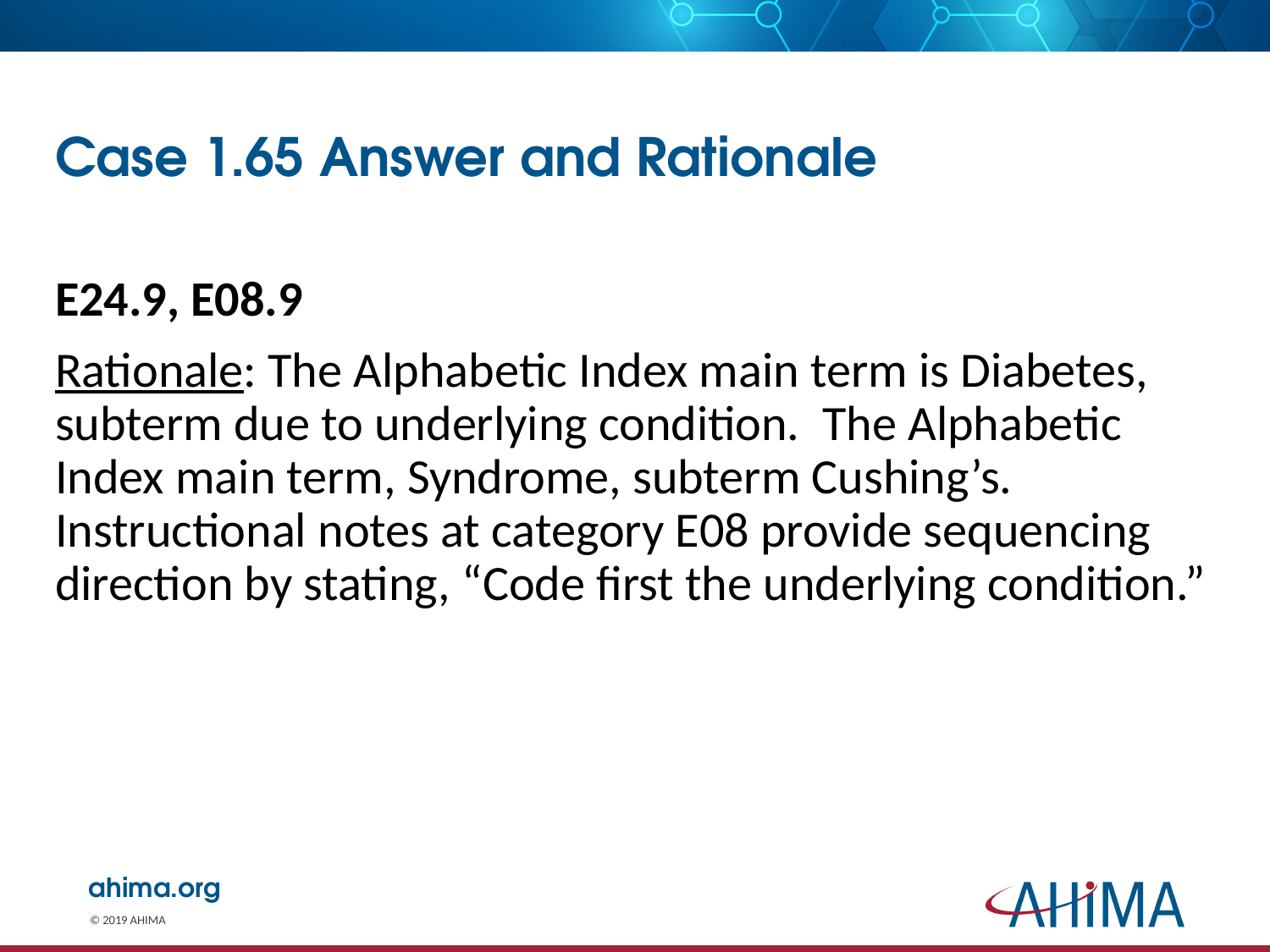

# Case 1.65 Answer and Rationale

E24.9, E08.9
Rationale: The Alphabetic Index main term is Diabetes, subterm due to underlying condition.  The Alphabetic Index main term, Syndrome, subterm Cushing’s.  Instructional notes at category E08 provide sequencing direction by stating, “Code first the underlying condition.”